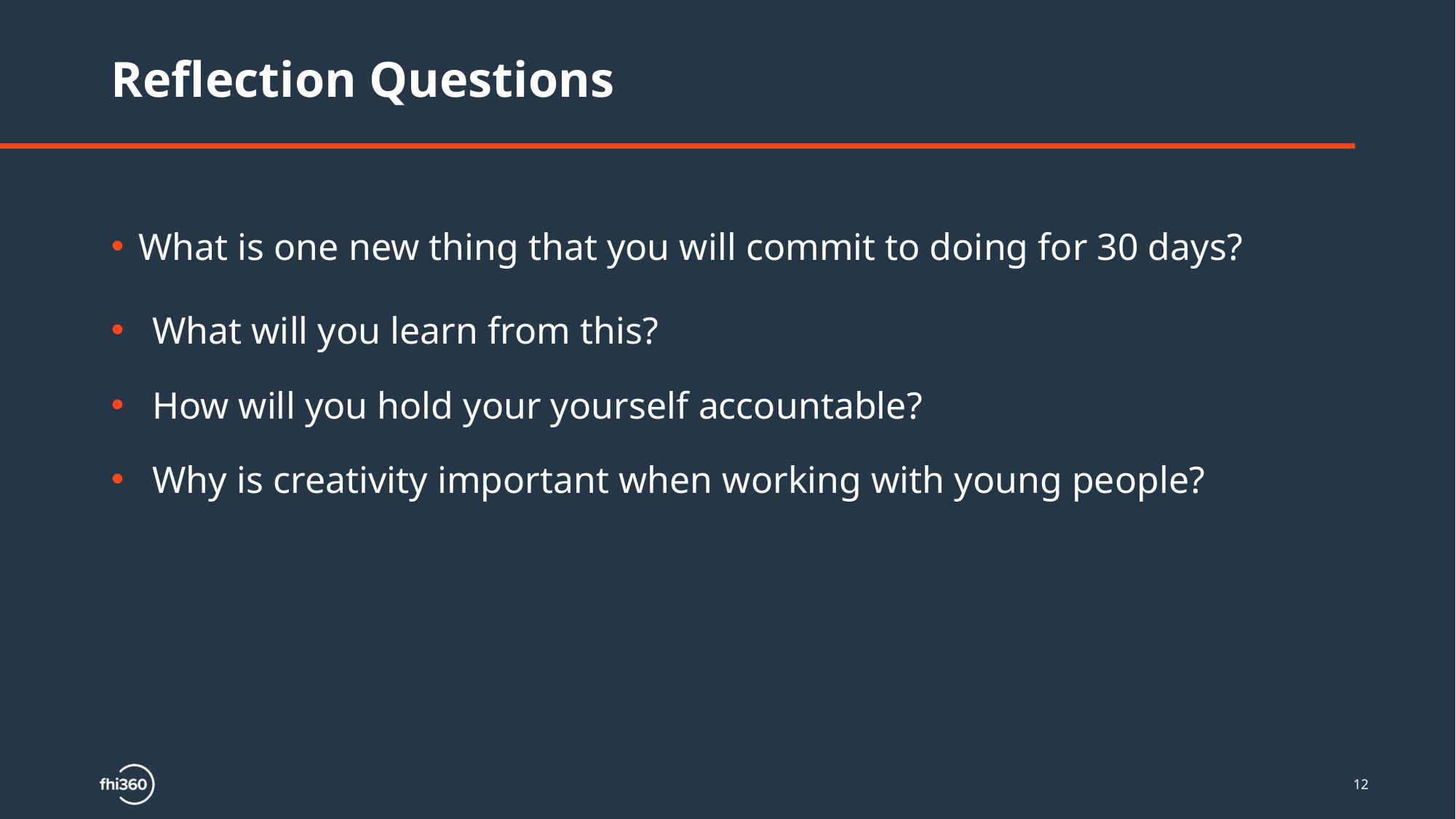

# Reflection Questions
What is one new thing that you will commit to doing for 30 days?
What will you learn from this?
How will you hold your yourself accountable?
Why is creativity important when working with young people?